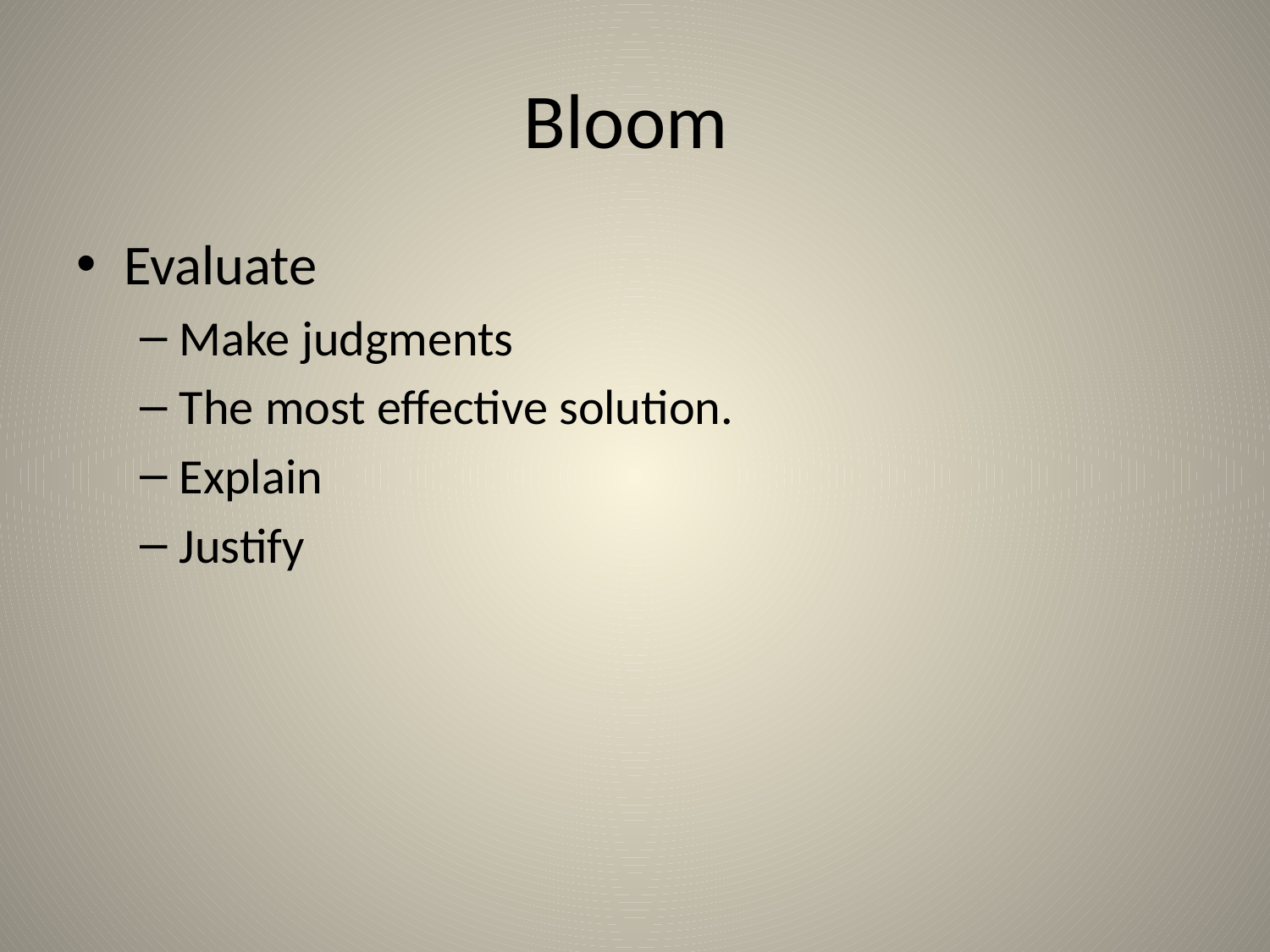

# Bloom
Evaluate
Make judgments
The most effective solution.
Explain
Justify